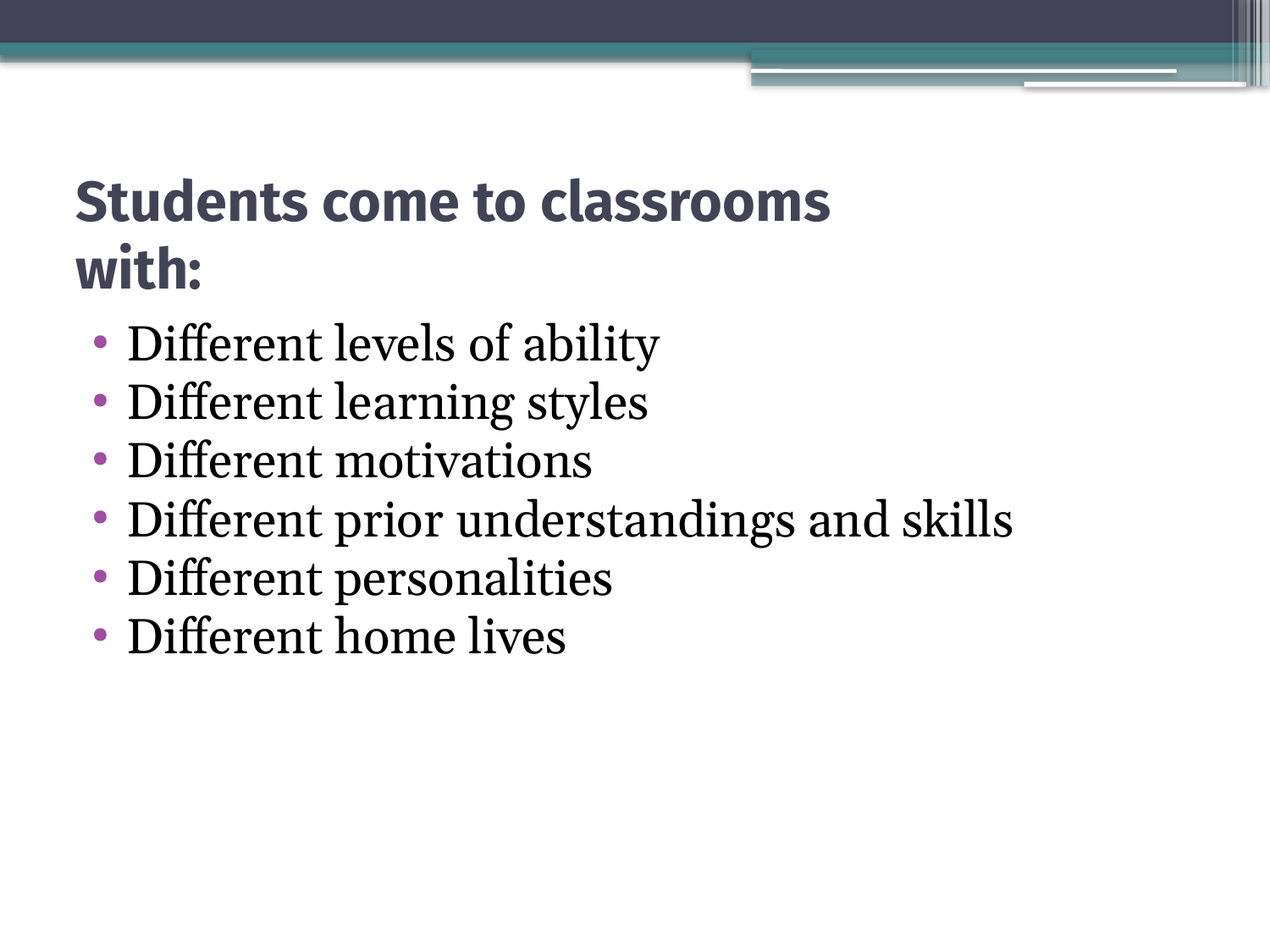

# Students come to classrooms with:
Different levels of ability
Different learning styles
Different motivations
Different prior understandings and skills
Different personalities
Different home lives